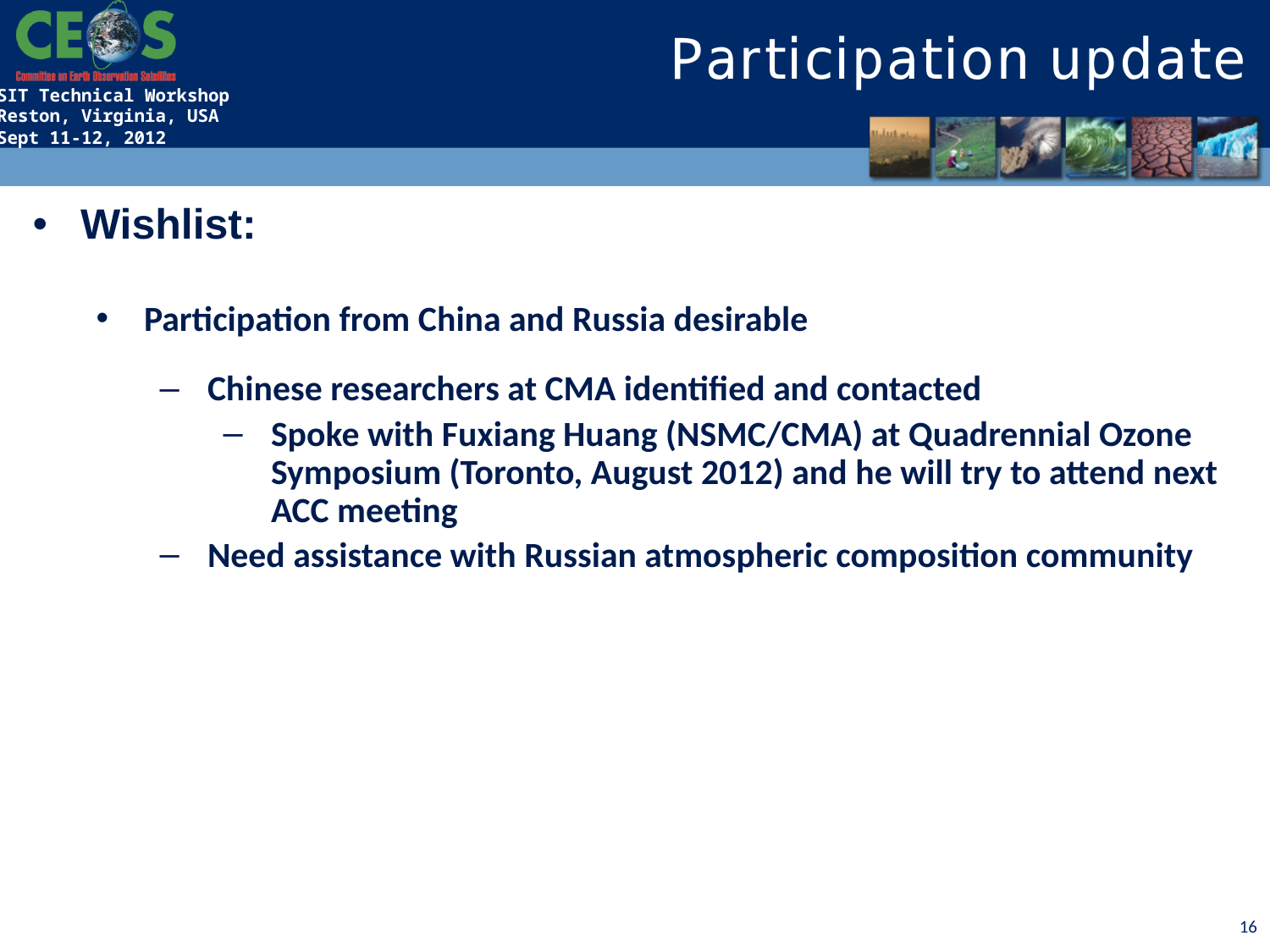

Participation update
Wishlist:

Participation from China and Russia desirable

Chinese researchers at CMA identified and contacted
Spoke with Fuxiang Huang (NSMC/CMA) at Quadrennial Ozone Symposium (Toronto, August 2012) and he will try to attend next ACC meeting
Need assistance with Russian atmospheric composition community

16